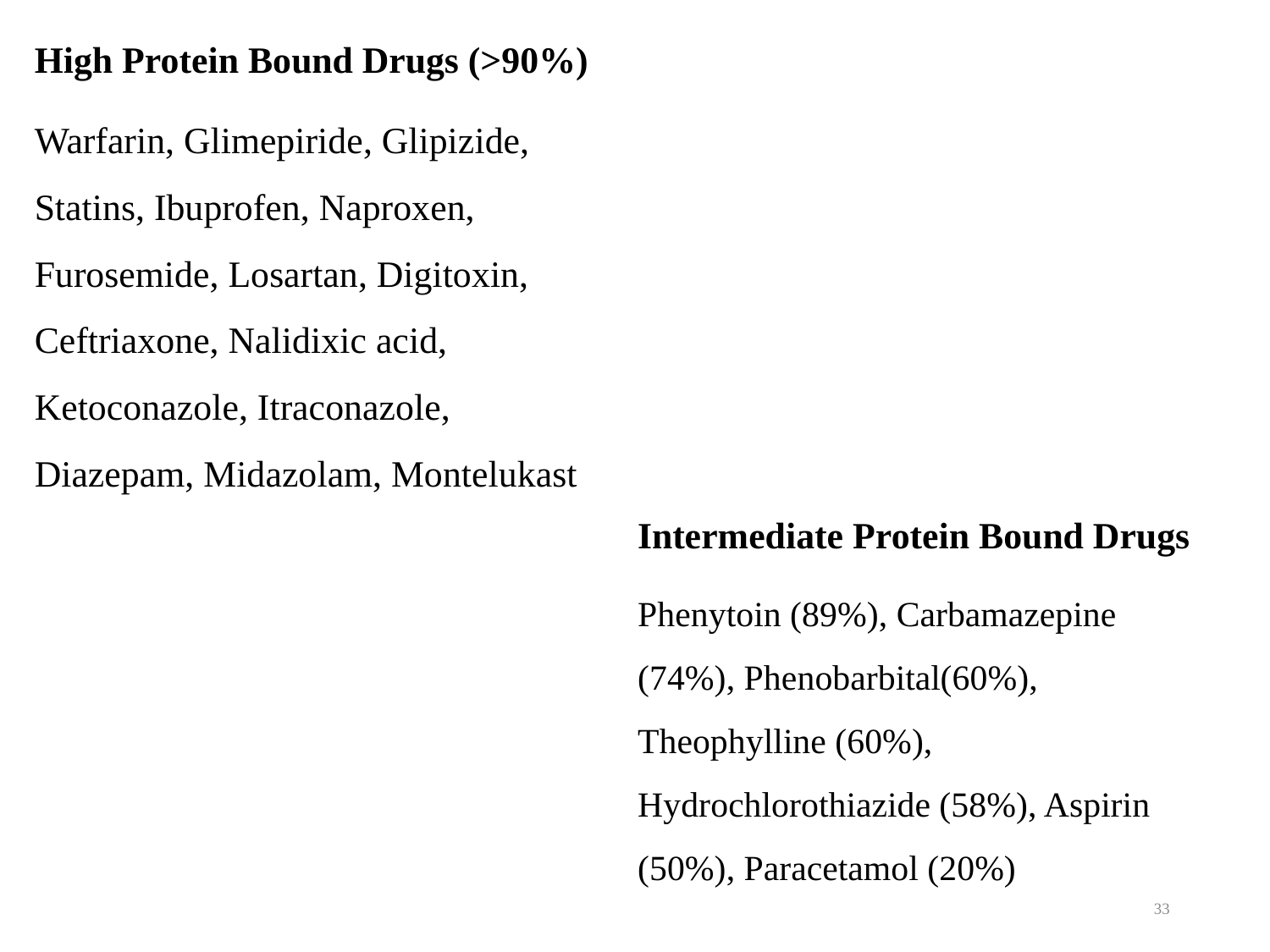

High Protein Bound Drugs (>90%)
Warfarin, Glimepiride, Glipizide, Statins, Ibuprofen, Naproxen, Furosemide, Losartan, Digitoxin, Ceftriaxone, Nalidixic acid, Ketoconazole, Itraconazole, Diazepam, Midazolam, Montelukast
Intermediate Protein Bound Drugs
Phenytoin (89%), Carbamazepine (74%), Phenobarbital(60%), Theophylline (60%),
Hydrochlorothiazide (58%), Aspirin (50%), Paracetamol (20%)
33